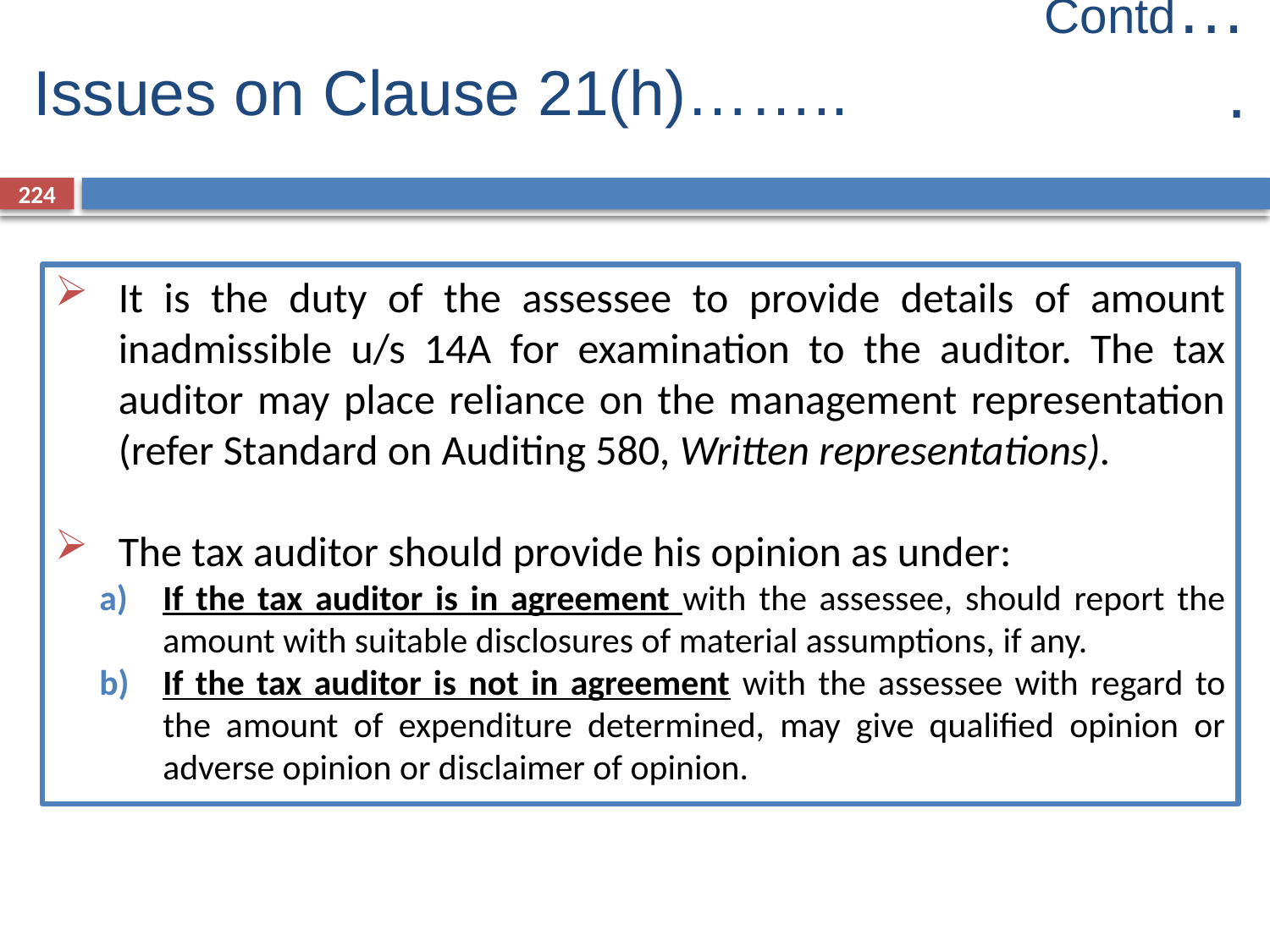

Contd….
Issues on Clause 21(h)……..
224
It is the duty of the assessee to provide details of amount inadmissible u/s 14A for examination to the auditor. The tax auditor may place reliance on the management representation (refer Standard on Auditing 580, Written representations).

The tax auditor should provide his opinion as under:
If the tax auditor is in agreement with the assessee, should report the amount with suitable disclosures of material assumptions, if any.
If the tax auditor is not in agreement with the assessee with regard to the amount of expenditure determined, may give qualified opinion or adverse opinion or disclaimer of opinion.